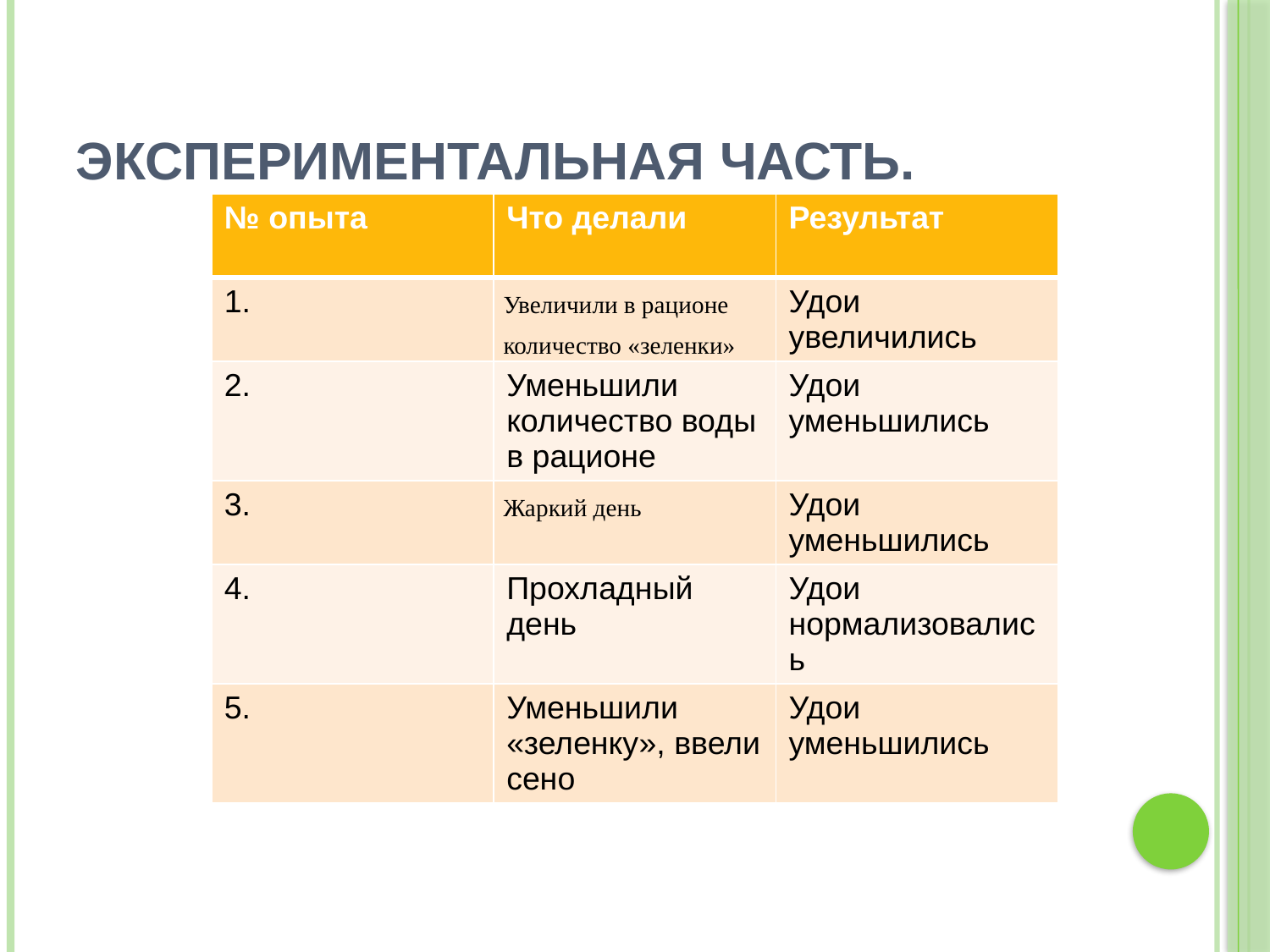

# Экспериментальная часть.
| № опыта | Что делали | Результат |
| --- | --- | --- |
| 1. | Увеличили в рационе количество «зеленки» | Удои увеличились |
| 2. | Уменьшили количество воды в рационе | Удои уменьшились |
| 3. | Жаркий день | Удои уменьшились |
| 4. | Прохладный день | Удои нормализовались |
| 5. | Уменьшили «зеленку», ввели сено | Удои уменьшились |